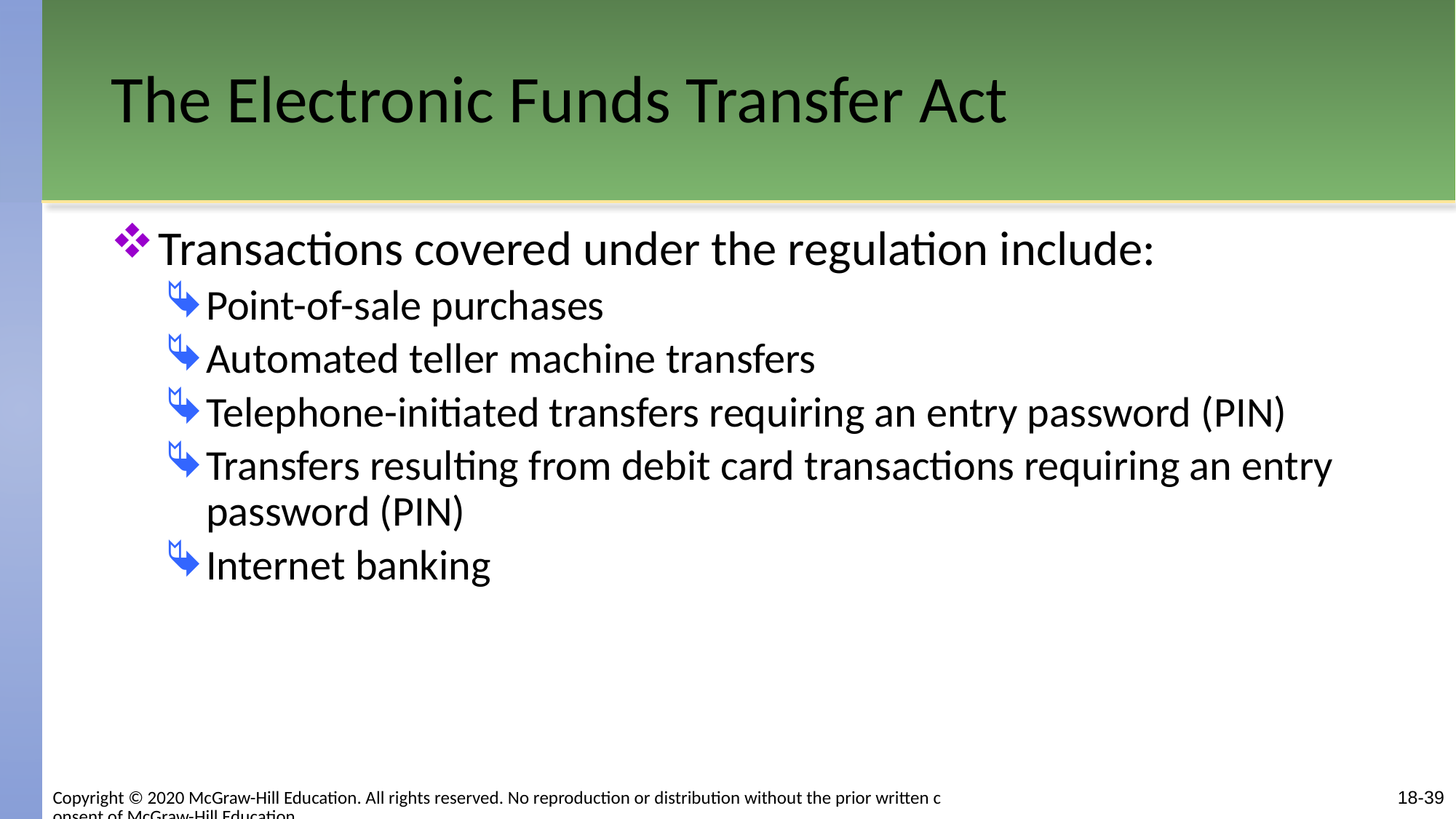

# The Electronic Funds Transfer Act
Transactions covered under the regulation include:
Point-of-sale purchases
Automated teller machine transfers
Telephone-initiated transfers requiring an entry password (PIN)
Transfers resulting from debit card transactions requiring an entry password (PIN)
Internet banking
Copyright © 2020 McGraw-Hill Education. All rights reserved. No reproduction or distribution without the prior written consent of McGraw-Hill Education.
18-39